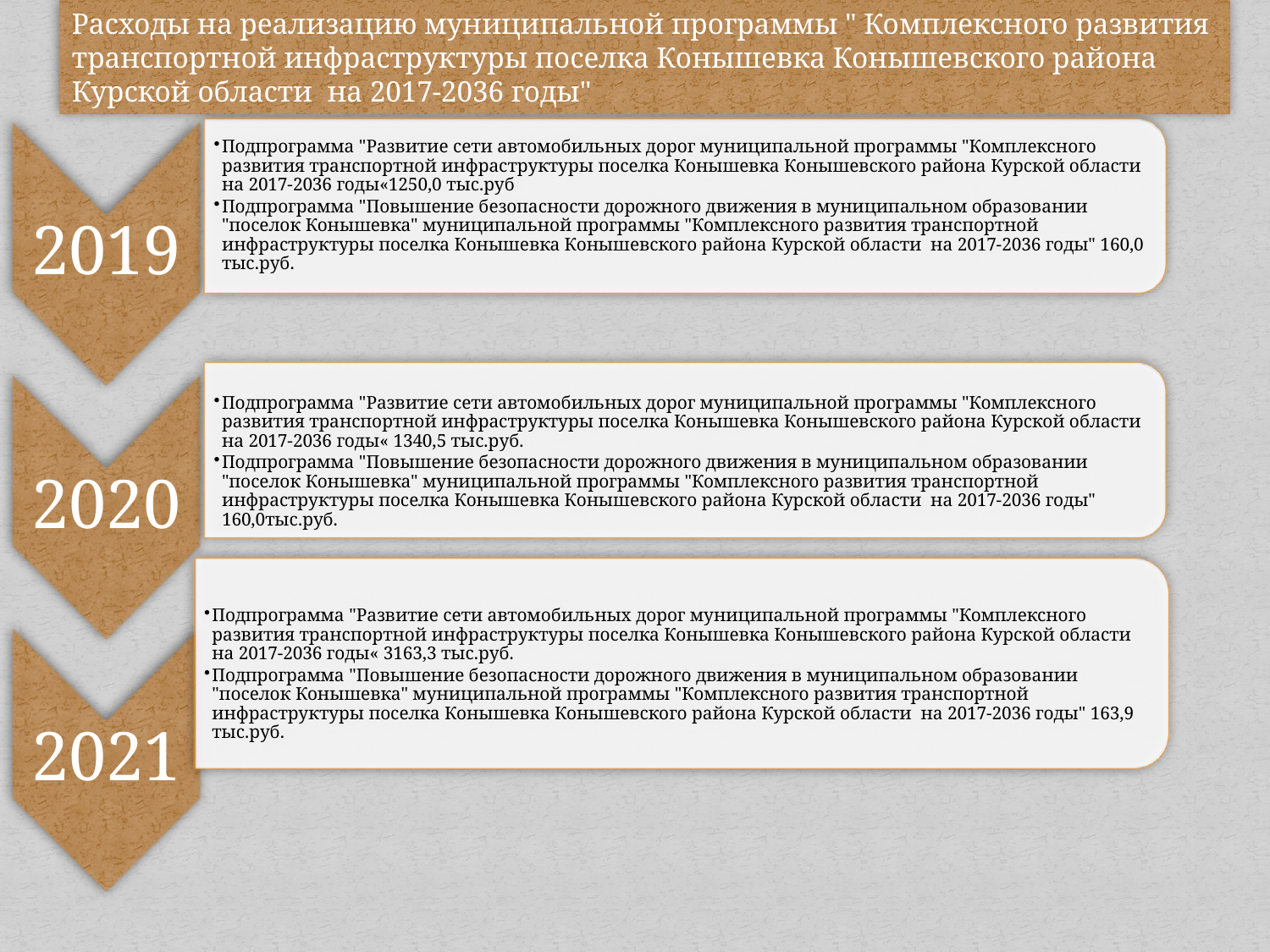

Расходы на реализацию муниципальной программы " Комплексного развития транспортной инфраструктуры поселка Конышевка Конышевского района Курской области  на 2017-2036 годы"
2019
Подпрограмма "Развитие сети автомобильных дорог муниципальной программы "Комплексного развития транспортной инфраструктуры поселка Конышевка Конышевского района Курской области  на 2017-2036 годы«1250,0 тыс.руб
Подпрограмма "Повышение безопасности дорожного движения в муниципальном образовании "поселок Конышевка" муниципальной программы "Комплексного развития транспортной инфраструктуры поселка Конышевка Конышевского района Курской области  на 2017-2036 годы" 160,0 тыс.руб.
2020

Подпрограмма "Развитие сети автомобильных дорог муниципальной программы "Комплексного развития транспортной инфраструктуры поселка Конышевка Конышевского района Курской области  на 2017-2036 годы« 1340,5 тыс.руб.
Подпрограмма "Повышение безопасности дорожного движения в муниципальном образовании "поселок Конышевка" муниципальной программы "Комплексного развития транспортной инфраструктуры поселка Конышевка Конышевского района Курской области  на 2017-2036 годы" 160,0тыс.руб.
2021

Подпрограмма "Развитие сети автомобильных дорог муниципальной программы "Комплексного развития транспортной инфраструктуры поселка Конышевка Конышевского района Курской области  на 2017-2036 годы« 3163,3 тыс.руб.
Подпрограмма "Повышение безопасности дорожного движения в муниципальном образовании "поселок Конышевка" муниципальной программы "Комплексного развития транспортной инфраструктуры поселка Конышевка Конышевского района Курской области  на 2017-2036 годы" 163,9 тыс.руб.